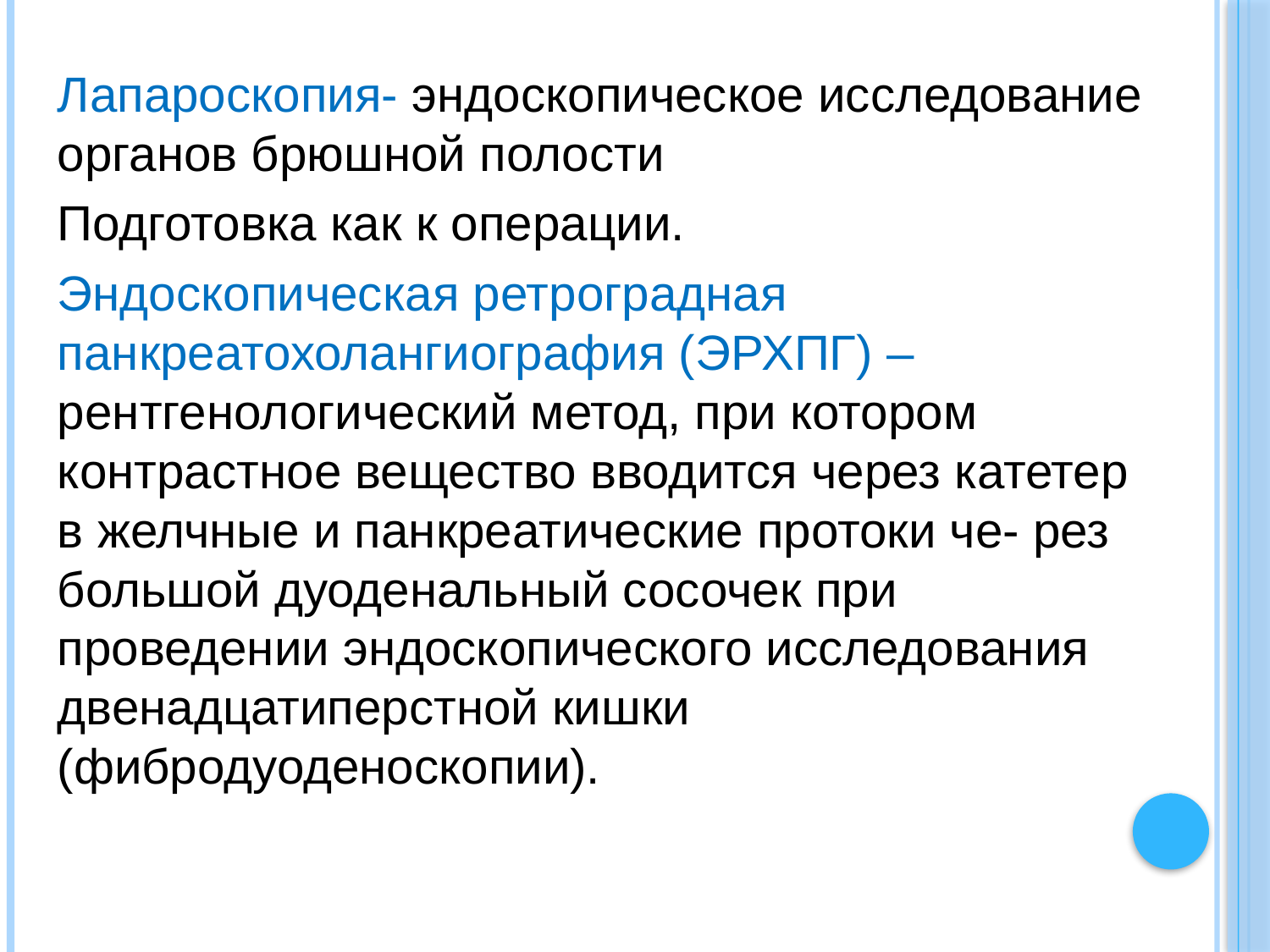

Лапароскопия- эндоскопическое исследование органов брюшной полости
Подготовка как к операции.
Эндоскопическая ретроградная панкреатохолангиография (ЭРХПГ) – рентгенологический метод, при котором контрастное вещество вводится через катетер в желчные и панкреатические протоки че- рез большой дуоденальный сосочек при проведении эндоскопического исследования двенадцатиперстной кишки (фибродуоденоскопии).